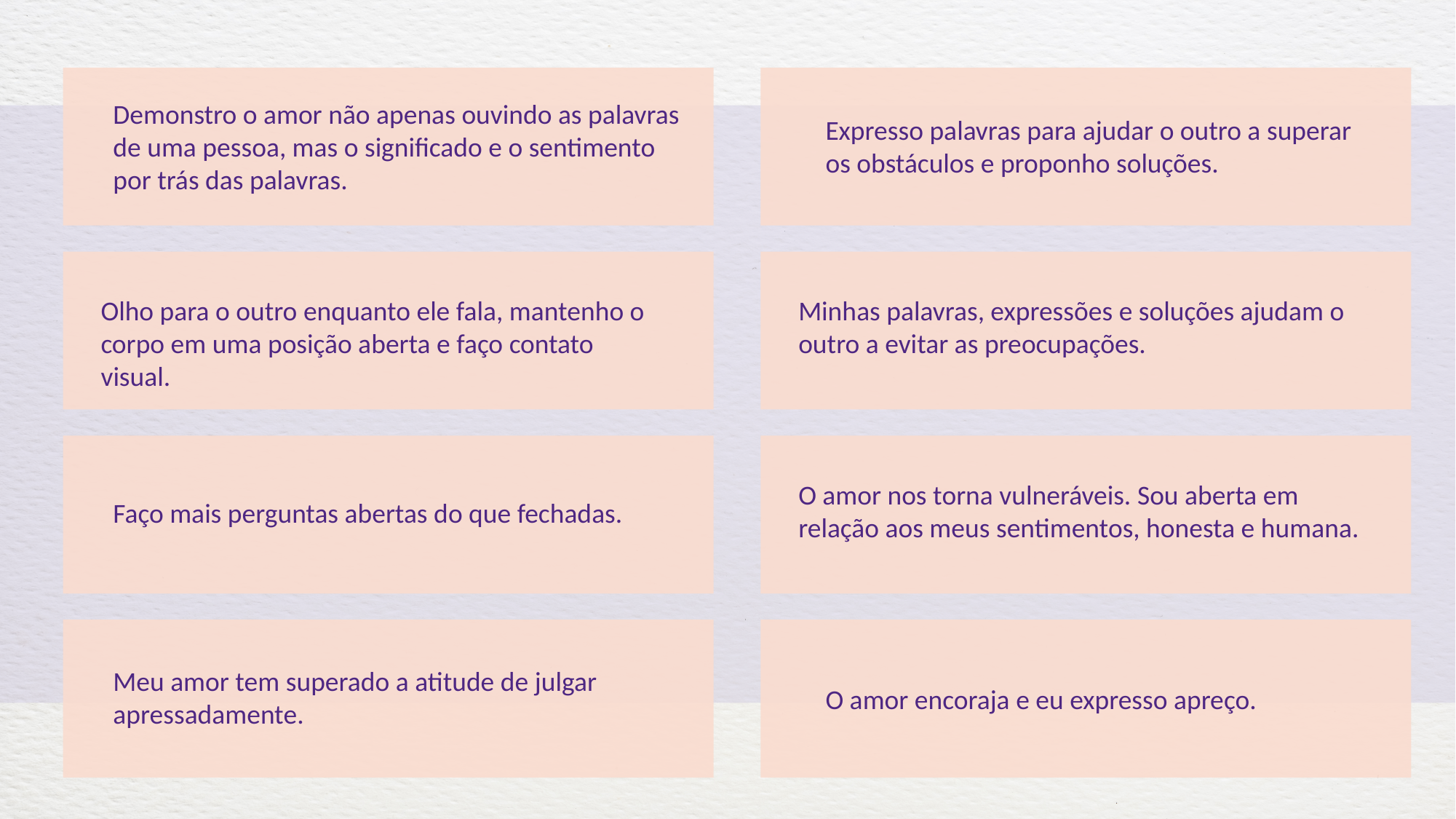

Demonstro o amor não apenas ouvindo as palavras de uma pessoa, mas o significado e o sentimento por trás das palavras.
Expresso palavras para ajudar o outro a superar os obstáculos e proponho soluções.

Olho para o outro enquanto ele fala, mantenho o corpo em uma posição aberta e faço contato visual.
Minhas palavras, expressões e soluções ajudam o outro a evitar as preocupações.

O amor nos torna vulneráveis. Sou aberta em relação aos meus sentimentos, honesta e humana.
Faço mais perguntas abertas do que fechadas.

Meu amor tem superado a atitude de julgar apressadamente.
O amor encoraja e eu expresso apreço.